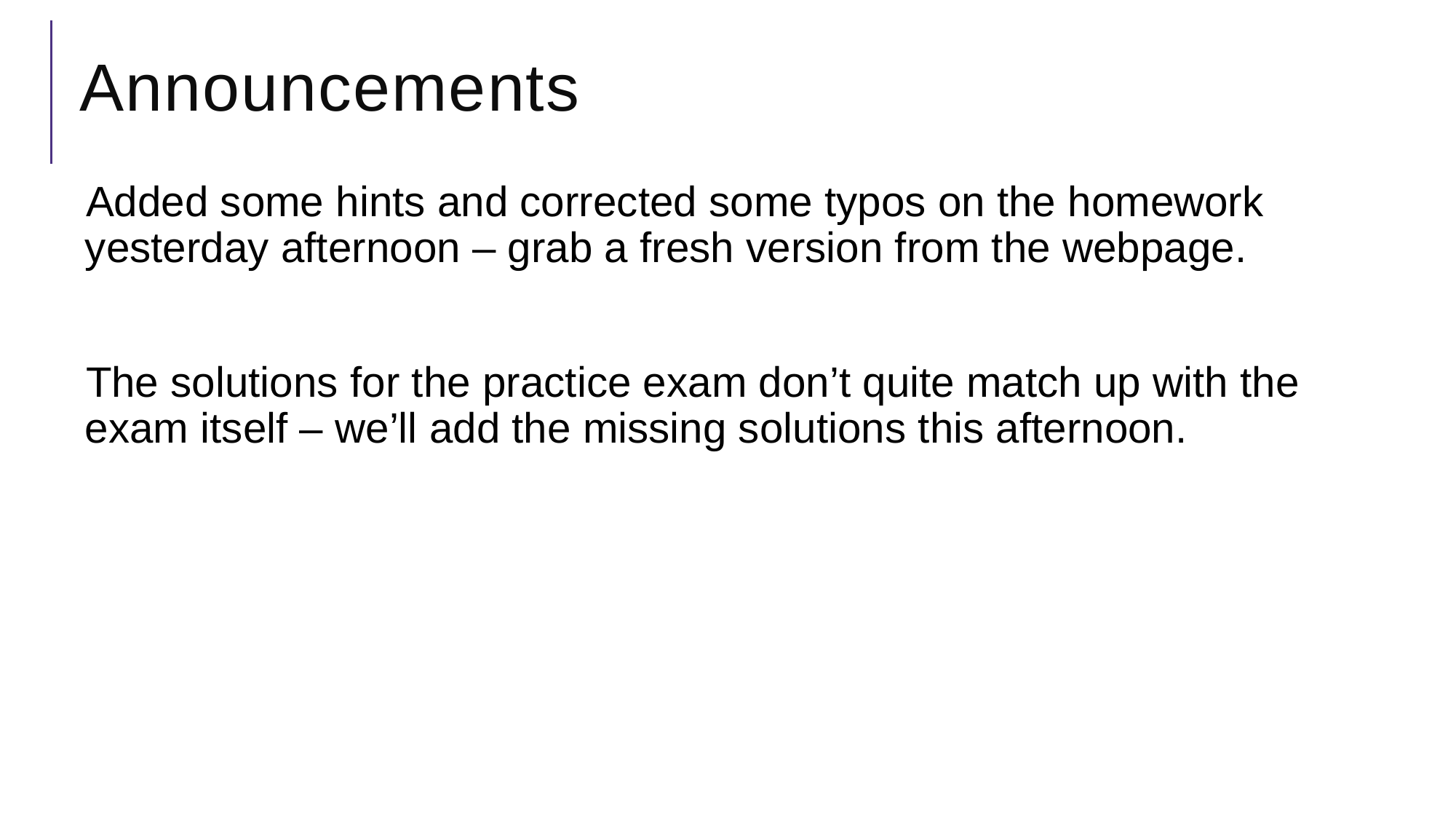

# Announcements
Added some hints and corrected some typos on the homework yesterday afternoon – grab a fresh version from the webpage.

The solutions for the practice exam don’t quite match up with the exam itself – we’ll add the missing solutions this afternoon.